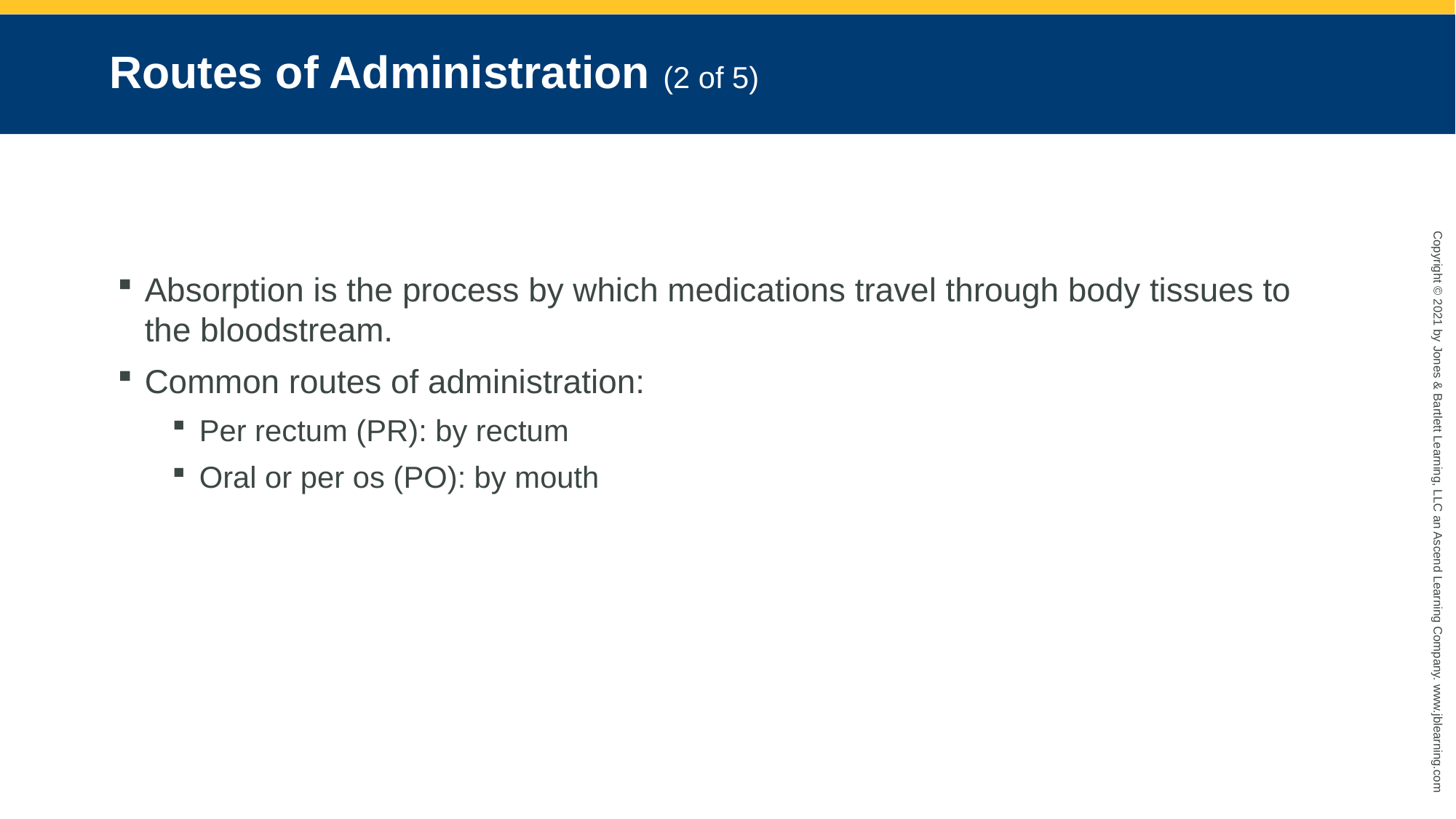

# Routes of Administration (2 of 5)
Absorption is the process by which medications travel through body tissues to the bloodstream.
Common routes of administration:
Per rectum (PR): by rectum
Oral or per os (PO): by mouth